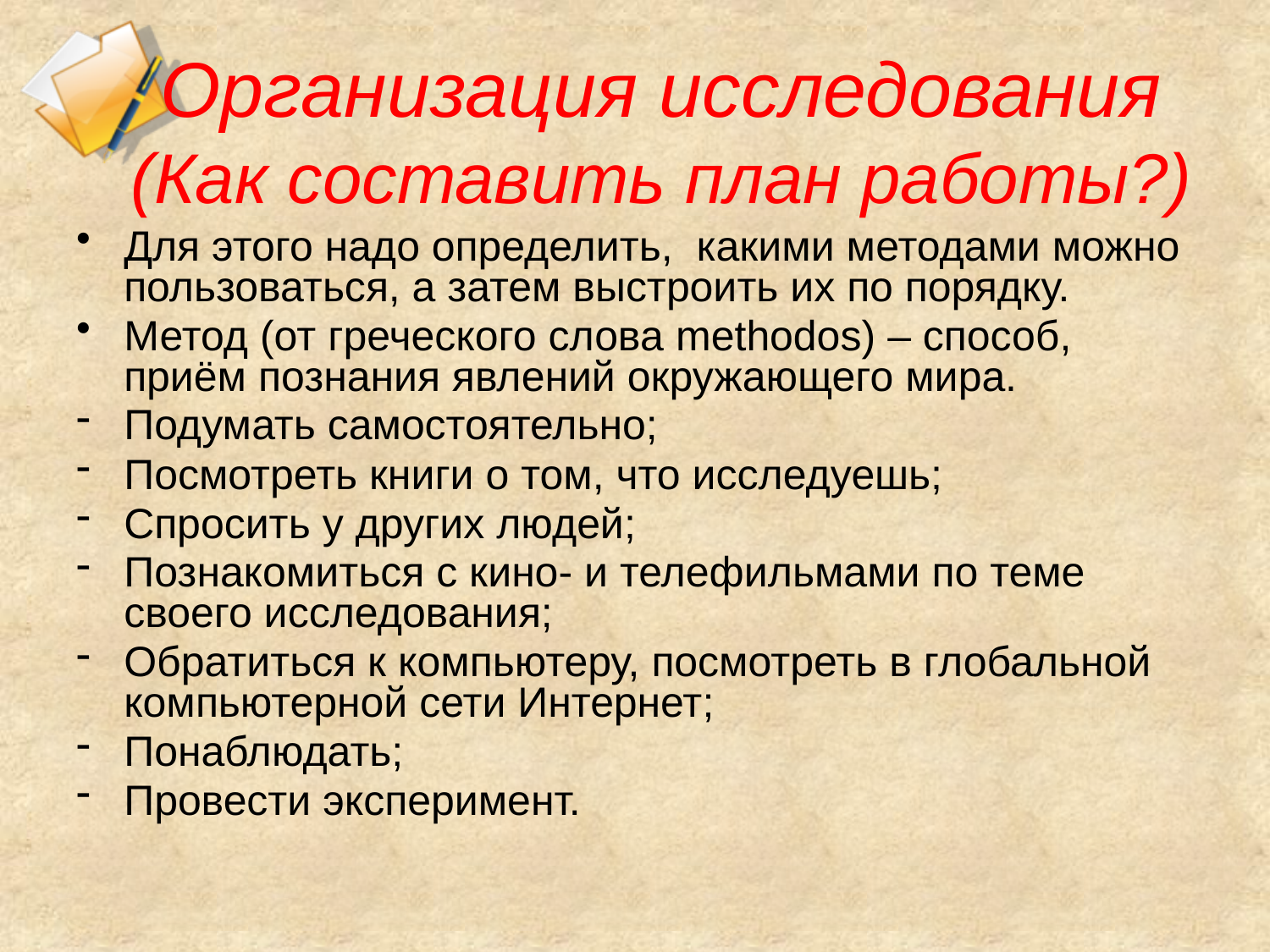

# Организация исследования (Как составить план работы?)
Для этого надо определить,  какими методами можно пользоваться, а затем выстроить их по порядку.
Метод (от греческого слова methodos) – способ, приём познания явлений окружающего мира.
Подумать самостоятельно;
Посмотреть книги о том, что исследуешь;
Спросить у других людей;
Познакомиться с кино- и телефильмами по теме своего исследования;
Обратиться к компьютеру, посмотреть в глобальной компьютерной сети Интернет;
Понаблюдать;
Провести эксперимент.